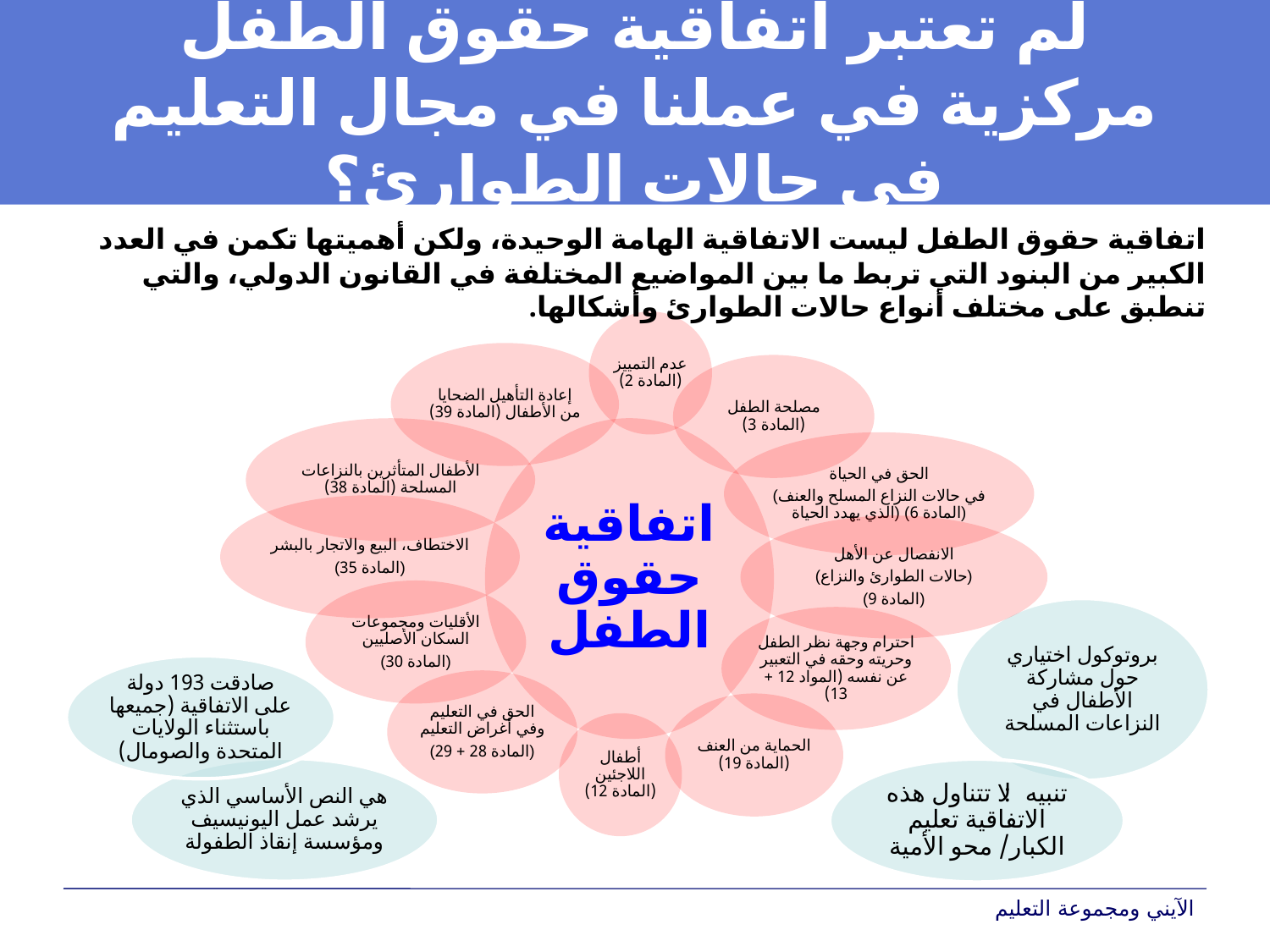

# لم تعتبر اتفاقية حقوق الطفل مركزية في عملنا في مجال التعليم في حالات الطوارئ؟
اتفاقية حقوق الطفل ليست الاتفاقية الهامة الوحيدة، ولكن أهميتها تكمن في العدد الكبير من البنود التي تربط ما بين المواضيع المختلفة في القانون الدولي، والتي تنطبق على مختلف أنواع حالات الطوارئ وأشكالها.
اتفاقية حقوق الطفل
عدم التمييز (المادة 2)
مصلحة الطفل (المادة 3)
بروتوكول اختياري حول مشاركة الأطفال في النزاعات المسلحة
هي النص الأساسي الذي يرشد عمل اليونيسيف ومؤسسة إنقاذ الطفولة
تنبيه: لا تتناول هذه الاتفاقية تعليم الكبار/ محو الأمية
صادقت 193 دولة على الاتفاقية (جميعها باستثناء الولايات المتحدة والصومال)
الحق في الحياة
(في حالات النزاع المسلح والعنف الذي يهدد الحياة) (المادة 6)
الانفصال عن الأهل
(حالات الطوارئ والنزاع)
(المادة 9)
احترام وجهة نظر الطفل وحريته وحقه في التعبير عن نفسه (المواد 12 + 13)
الحماية من العنف (المادة 19)
أطفال اللاجئين (المادة 12)
الحق في التعليم وفي أغراض التعليم
(المادة 28 + 29)
الأقليات ومجموعات السكان الأصليين
(المادة 30)
الاختطاف، البيع والاتجار بالبشر
(المادة 35)
الأطفال المتأثرين بالنزاعات المسلحة (المادة 38)
إعادة التأهيل الضحايا من الأطفال (المادة 39)
الآيني ومجموعة التعليم